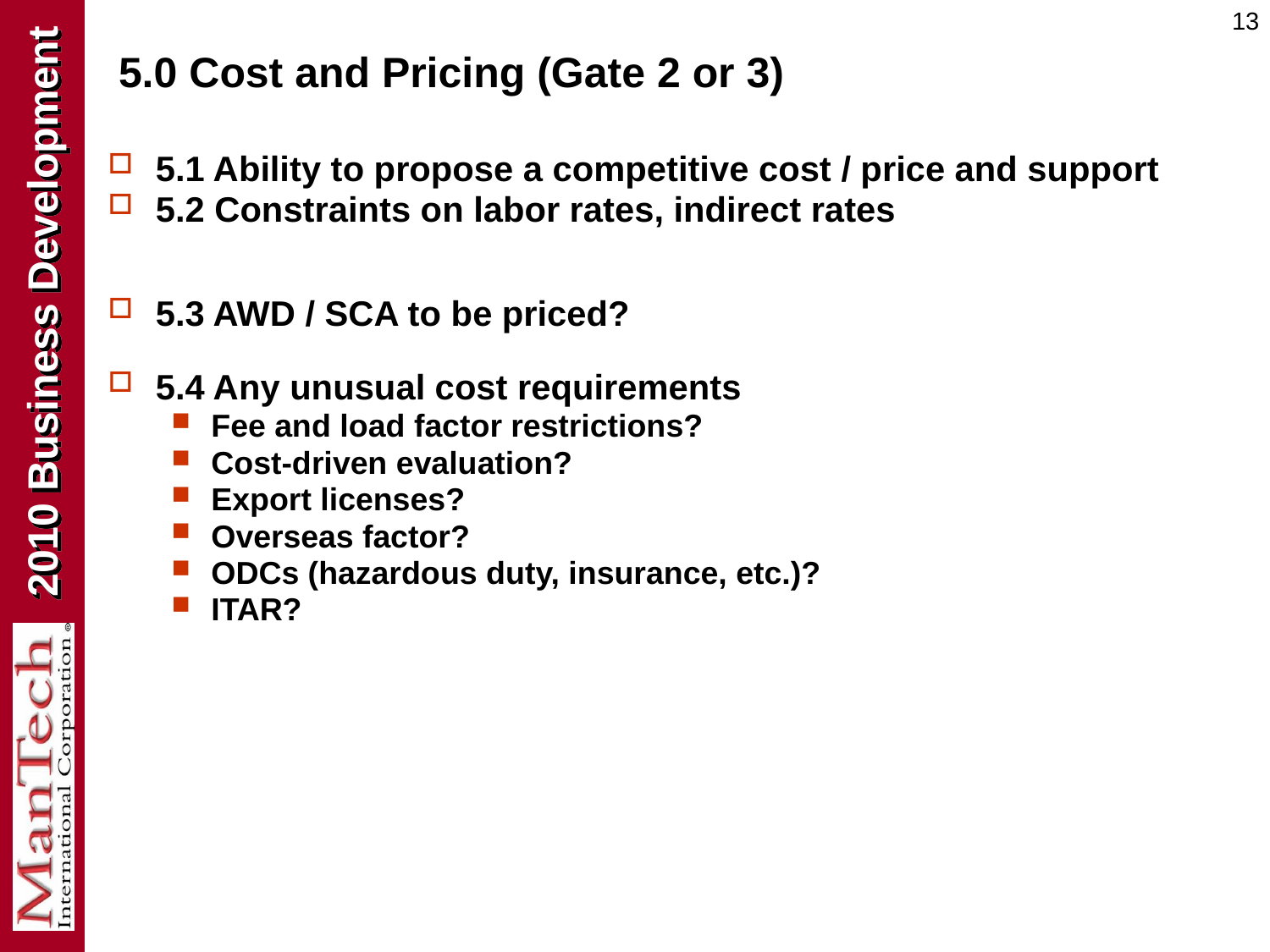

13
# 5.0 Cost and Pricing (Gate 2 or 3)
5.1 Ability to propose a competitive cost / price and support
5.2 Constraints on labor rates, indirect rates

5.3 AWD / SCA to be priced?

5.4 Any unusual cost requirements
Fee and load factor restrictions?
Cost-driven evaluation?
Export licenses?
Overseas factor?
ODCs (hazardous duty, insurance, etc.)?
ITAR?